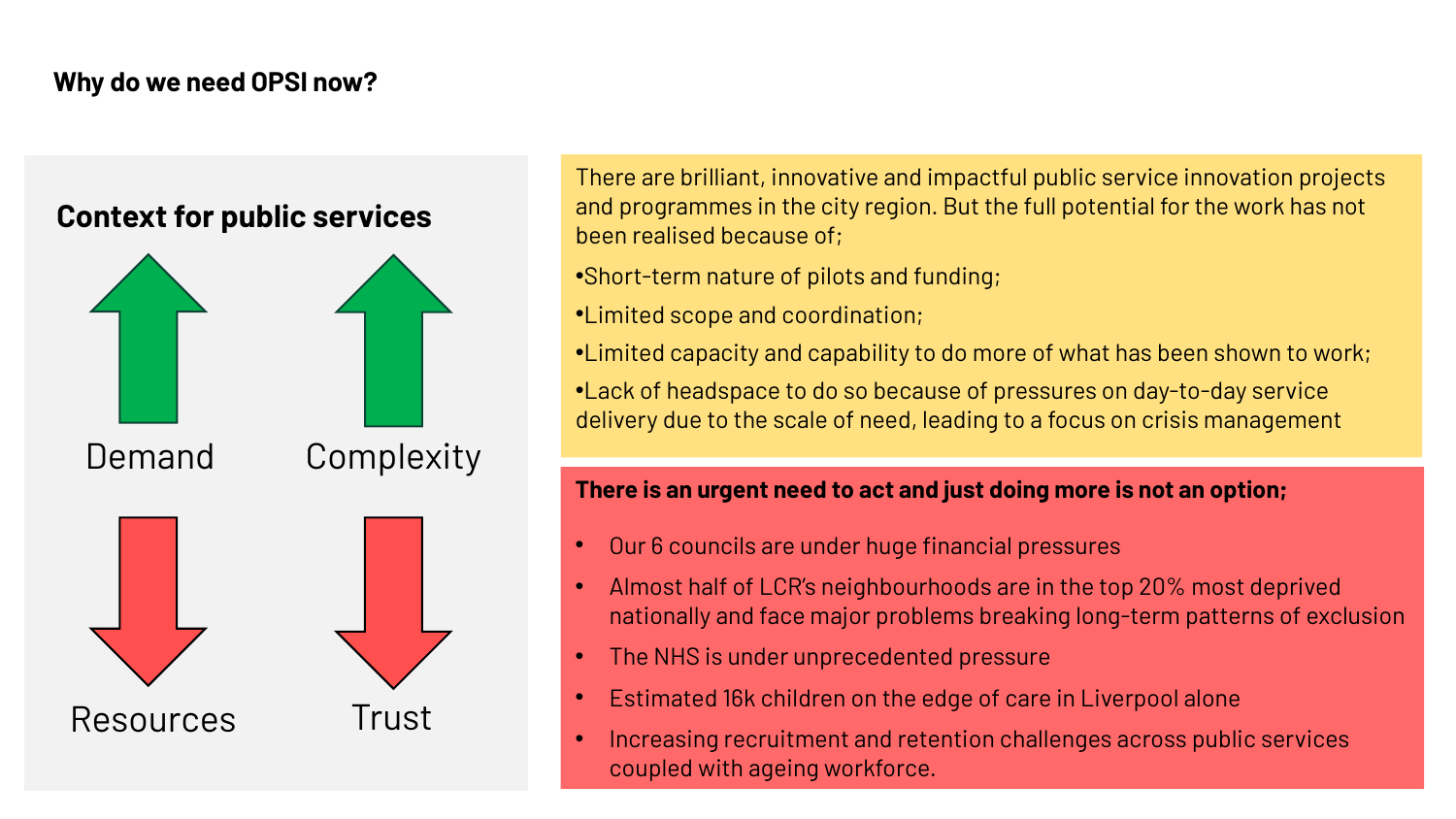

# Why do we need OPSI now?

There are brilliant, innovative and impactful public service innovation projects and programmes in the city region. But the full potential for the work has not been realised because of;
Short-term nature of pilots and funding;
Limited scope and coordination;
Limited capacity and capability to do more of what has been shown to work;
Lack of headspace to do so because of pressures on day-to-day service delivery due to the scale of need, leading to a focus on crisis management
Context for public services

Complexity
Demand

Trust
Resources
There is an urgent need to act and just doing more is not an option;

Our 6 councils are under huge financial pressures
Almost half of LCR’s neighbourhoods are in the top 20% most deprived nationally and face major problems breaking long-term patterns of exclusion
The NHS is under unprecedented pressure
Estimated 16k children on the edge of care in Liverpool alone
Increasing recruitment and retention challenges across public services coupled with ageing workforce.